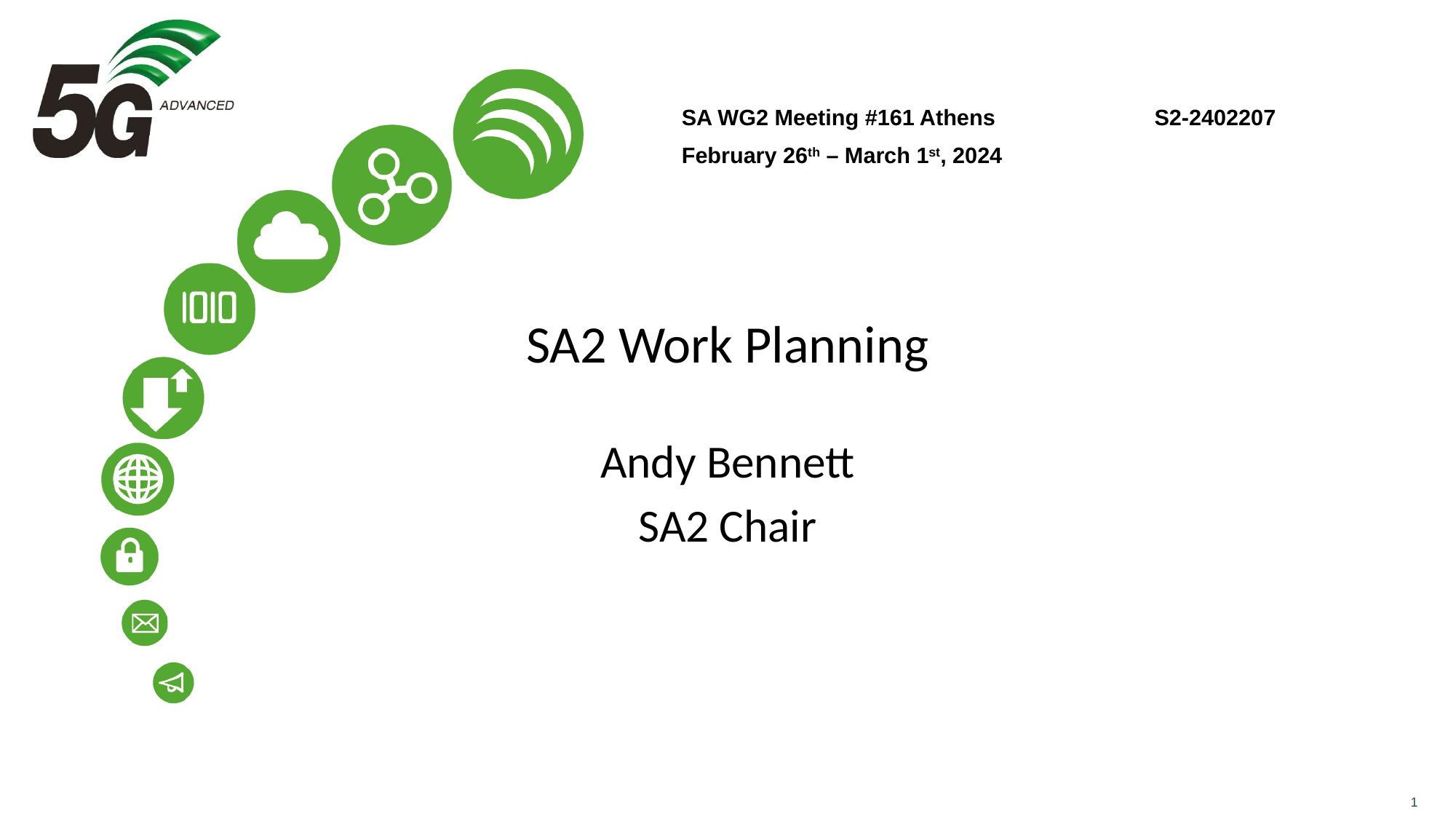

SA WG2 Meeting #161 Athens	S2-2402207
February 26th – March 1st, 2024
# SA2 Work Planning
Andy Bennett
SA2 Chair